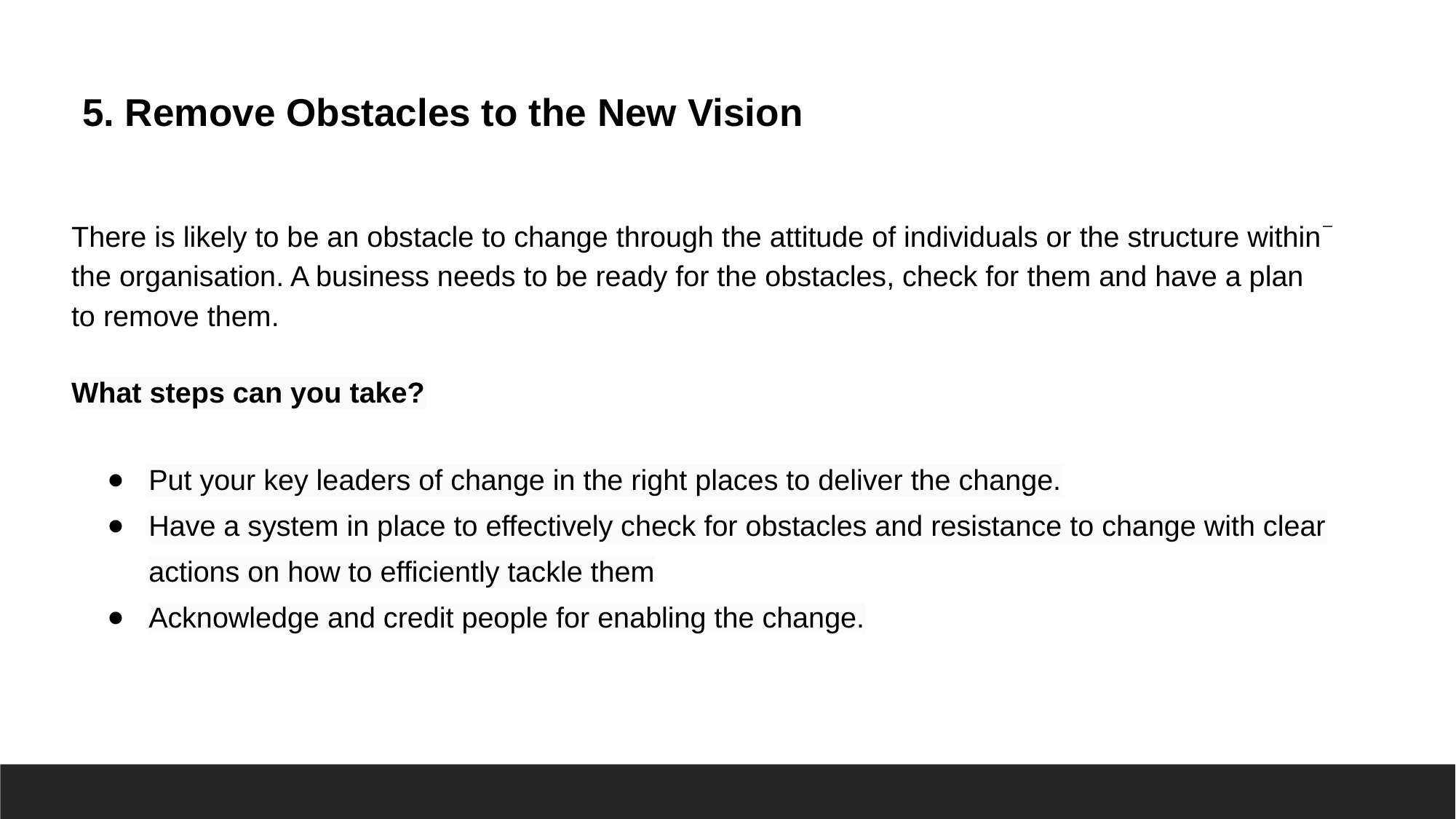

# 5. Remove Obstacles to the New Vision
There is likely to be an obstacle to change through the attitude of individuals or the structure within the organisation. A business needs to be ready for the obstacles, check for them and have a plan to remove them.
What steps can you take?
Put your key leaders of change in the right places to deliver the change.
Have a system in place to effectively check for obstacles and resistance to change with clear actions on how to efficiently tackle them
Acknowledge and credit people for enabling the change.